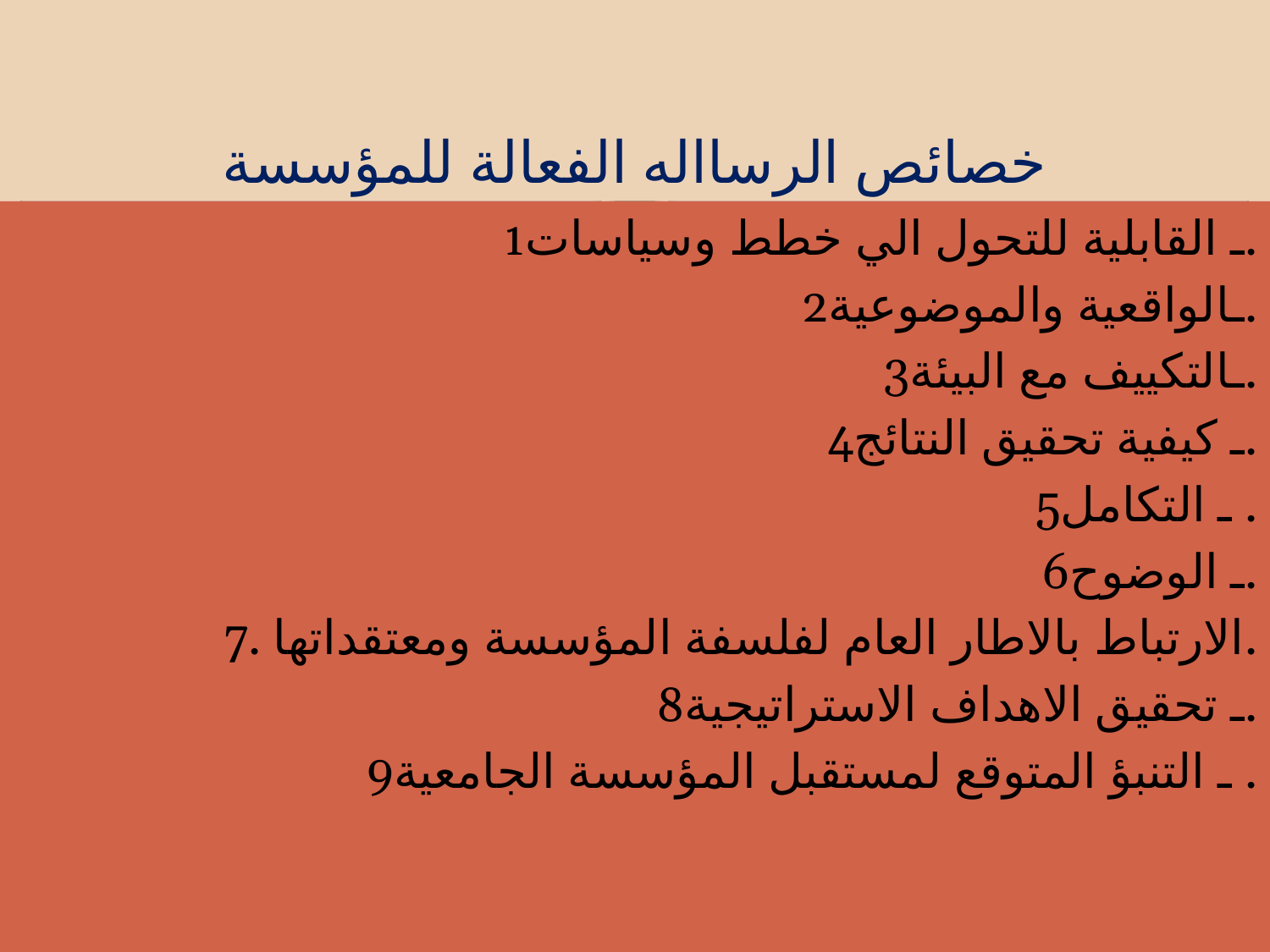

# خصائص الرسااله الفعالة للمؤسسة
1ـ القابلية للتحول الي خطط وسياسات.
2ـالواقعية والموضوعية.
3ـالتكييف مع البيئة.
4ـ كيفية تحقيق النتائج.
5ـ التكامل .
6ـ الوضوح.
7. الارتباط بالاطار العام لفلسفة المؤسسة ومعتقداتها.
8ـ تحقيق الاهداف الاستراتيجية.
9ـ التنبؤ المتوقع لمستقبل المؤسسة الجامعية .